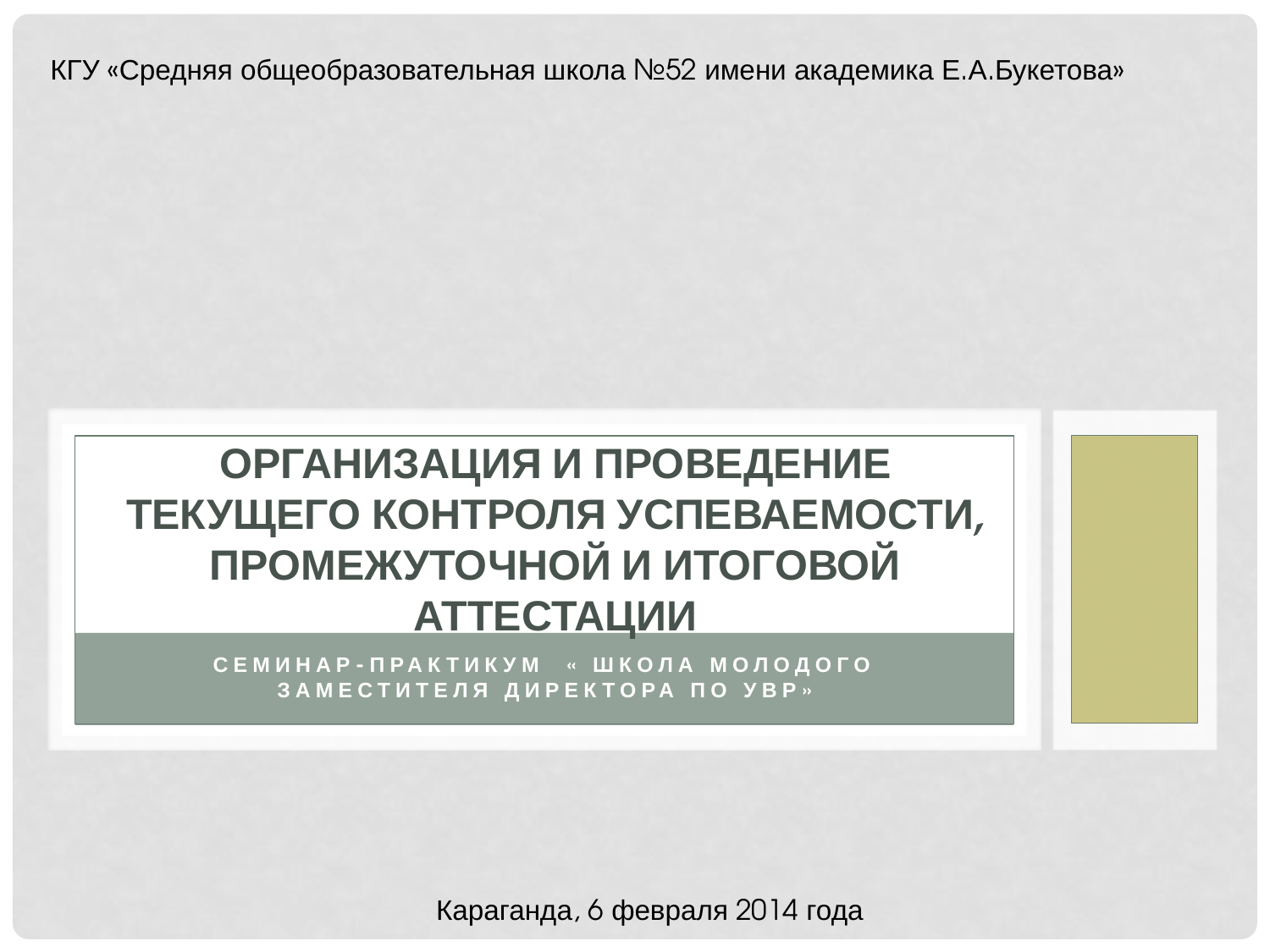

КГУ «Средняя общеобразовательная школа №52 имени академика Е.А.Букетова»
# Организация и проведение текущего контроля успеваемости, промежуточной и итоговой аттестации
семинар-практикум  « Школа молодого заместителя директора по увр»
Караганда, 6 февраля 2014 года